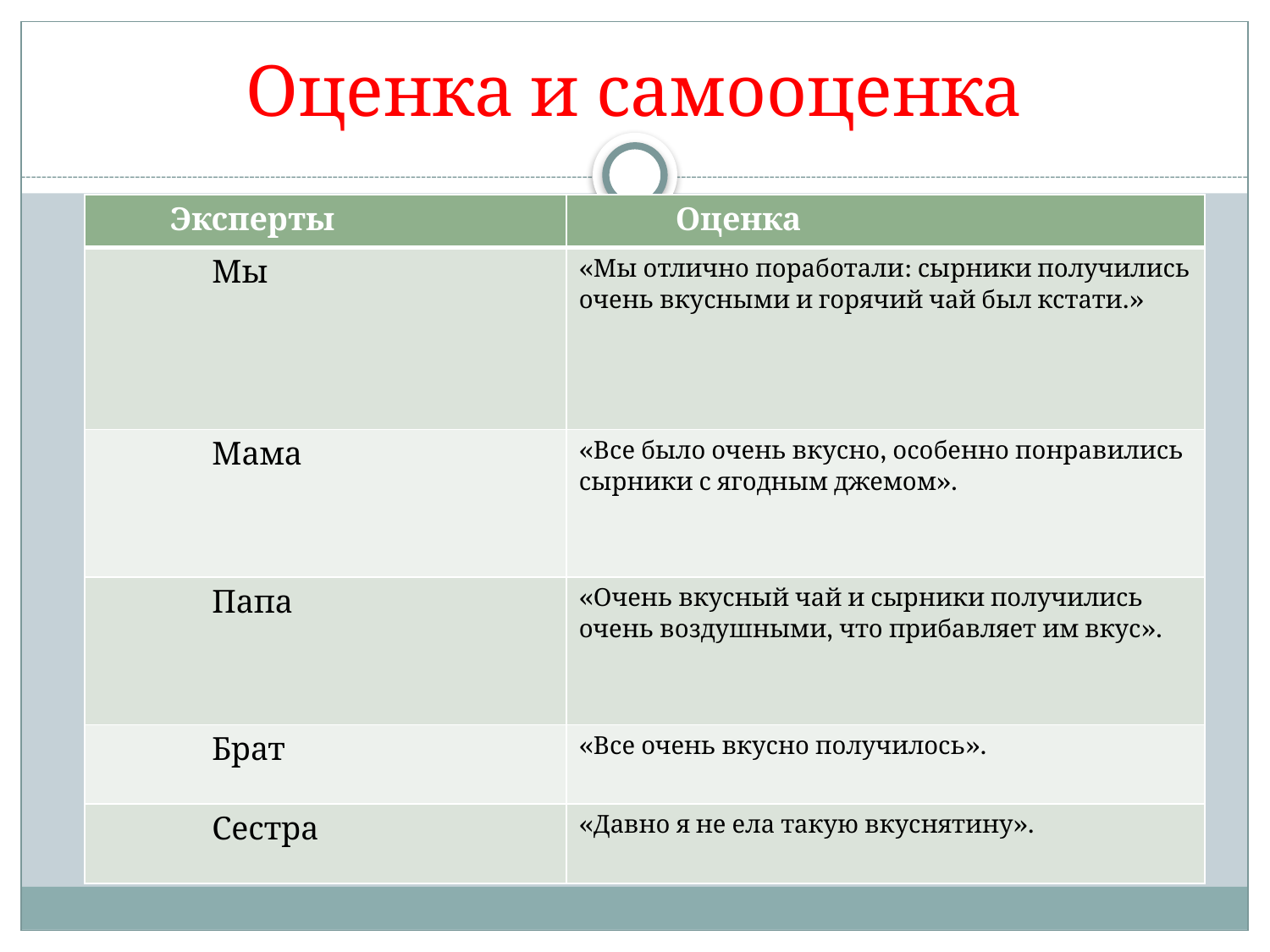

# Оценка и самооценка
| Эксперты | Оценка |
| --- | --- |
| Мы | «Мы отлично поработали: сырники получились очень вкусными и горячий чай был кстати.» |
| Мама | «Все было очень вкусно, особенно понравились сырники с ягодным джемом». |
| Папа | «Очень вкусный чай и сырники получились очень воздушными, что прибавляет им вкус». |
| Брат | «Все очень вкусно получилось». |
| Сестра | «Давно я не ела такую вкуснятину». |